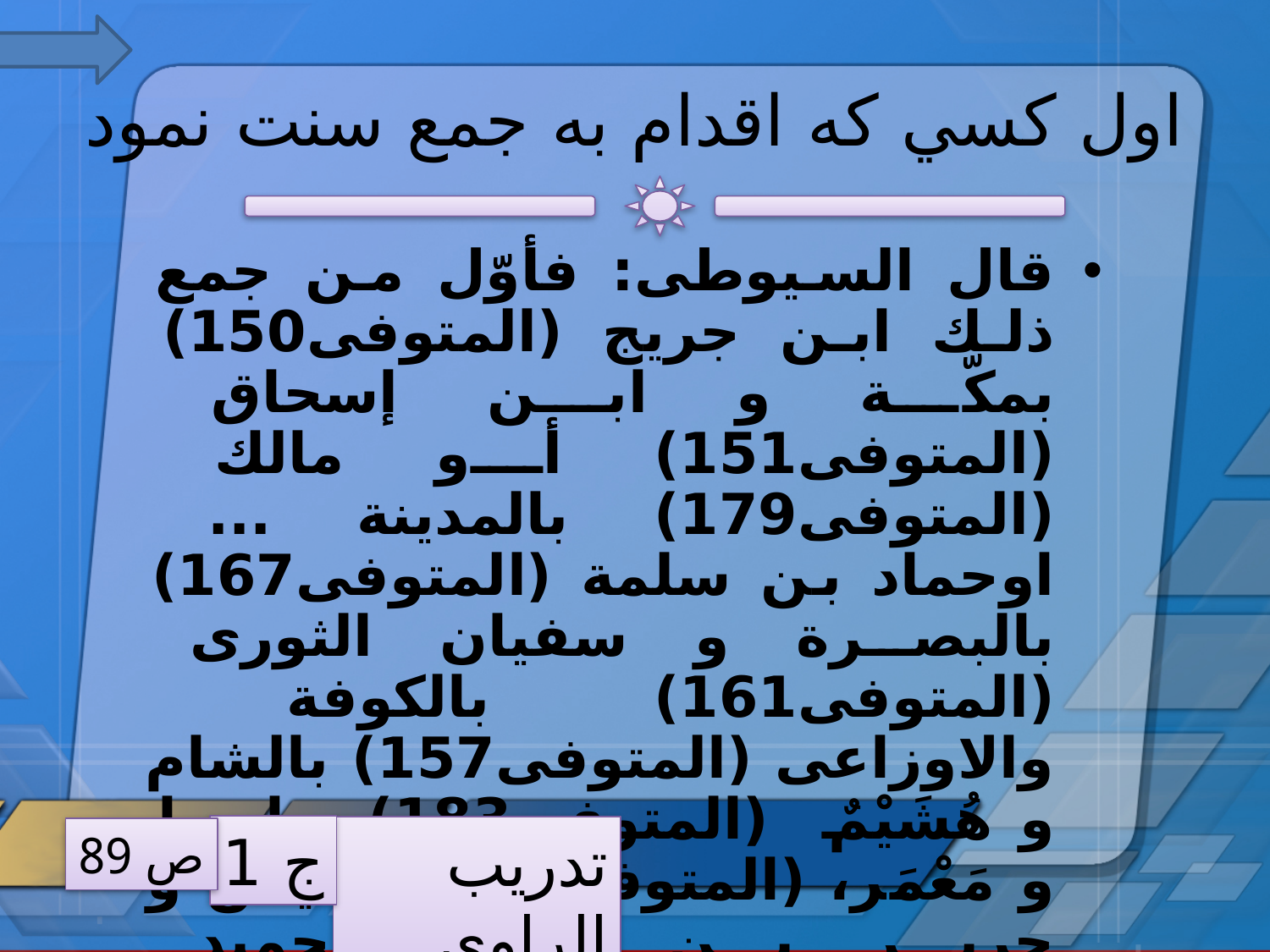

# اول كسي كه اقدام به جمع سنت نمود

قال السيوطى: فأوّل من جمع ذلك ابن جريج (المتوفى150) بمكّة و ابن إسحاق (المتوفى151) أو مالك (المتوفى179) بالمدينة ... اوحماد بن سلمة (المتوفى167) بالبصرة و سفيان الثورى (المتوفى161) بالكوفة والاوزاعى (المتوفى157) بالشام و هُشَيْمٌ  (المتوفى183) بواسط و مَعْمَر، (المتوفى153) باليمن و جرير بن عبد الحميد (المتوفى188) بالرى و (عبد الله) ابن المبارك (المتوفى181) بخراسان.
ج 1
تدريب الراوى
ص 89